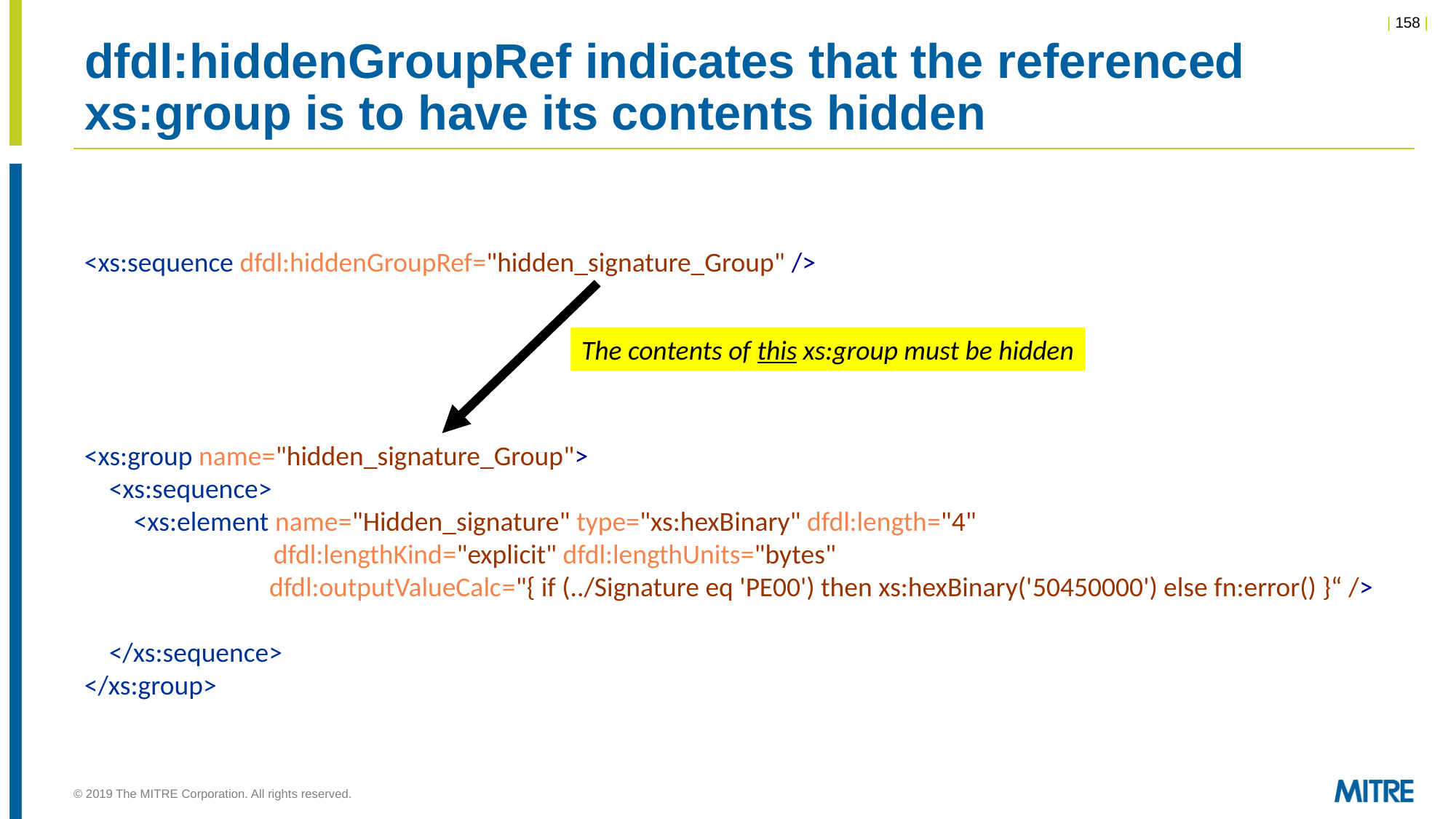

# dfdl:hiddenGroupRef indicates that the referenced xs:group is to have its contents hidden
<xs:sequence dfdl:hiddenGroupRef="hidden_signature_Group" />
The contents of this xs:group must be hidden
<xs:group name="hidden_signature_Group">
    <xs:sequence>
        <xs:element name="Hidden_signature" type="xs:hexBinary" dfdl:length="4"
 	             dfdl:lengthKind="explicit" dfdl:lengthUnits="bytes"
                              dfdl:outputValueCalc="{ if (../Signature eq 'PE00') then xs:hexBinary('50450000') else fn:error() }“ />
    </xs:sequence>
</xs:group>
© 2019 The MITRE Corporation. All rights reserved.